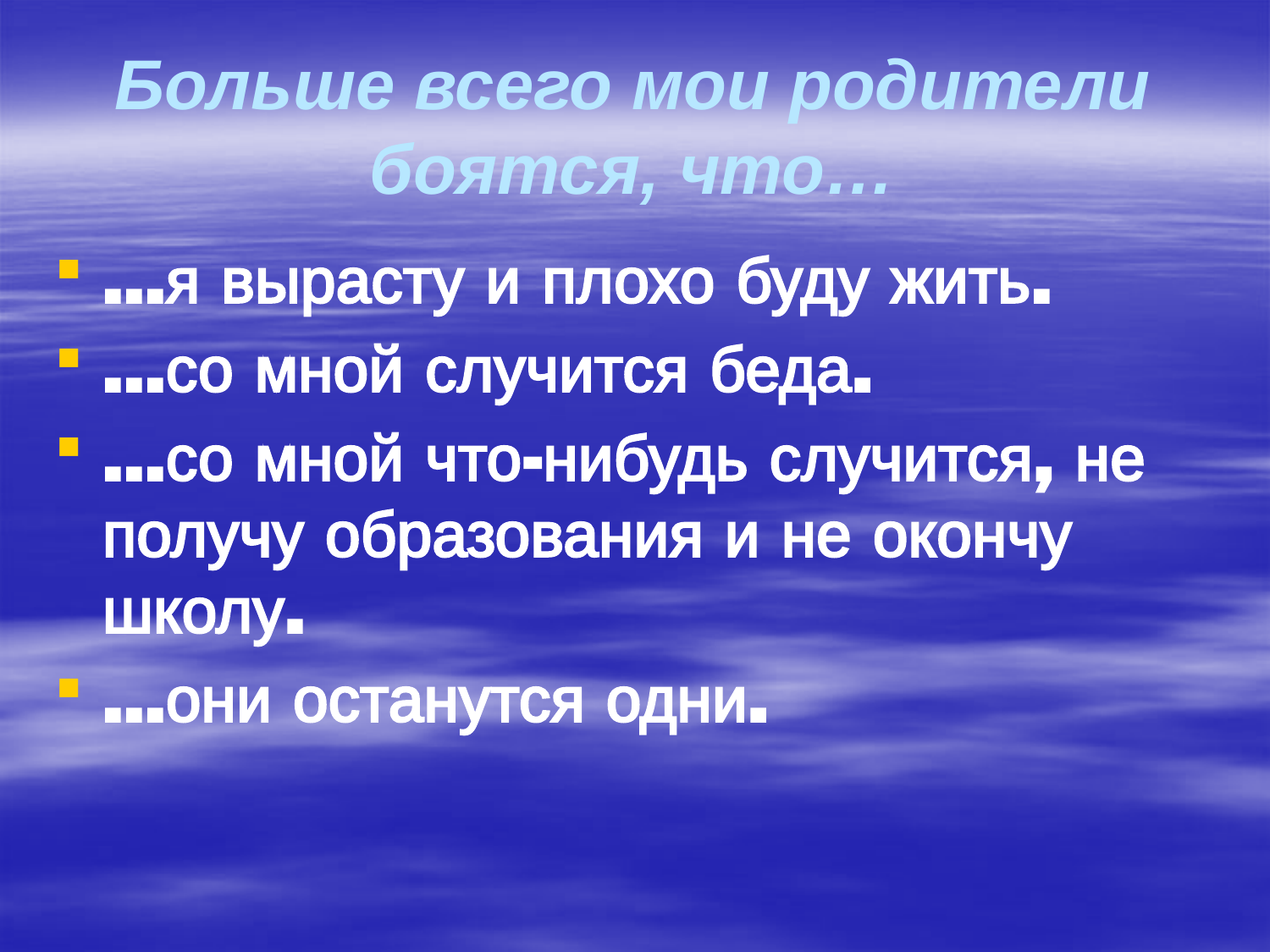

Больше всего мои родители боятся, что…
…я вырасту и плохо буду жить.
…со мной случится беда.
…со мной что-нибудь случится, не получу образования и не окончу школу.
…они останутся одни.